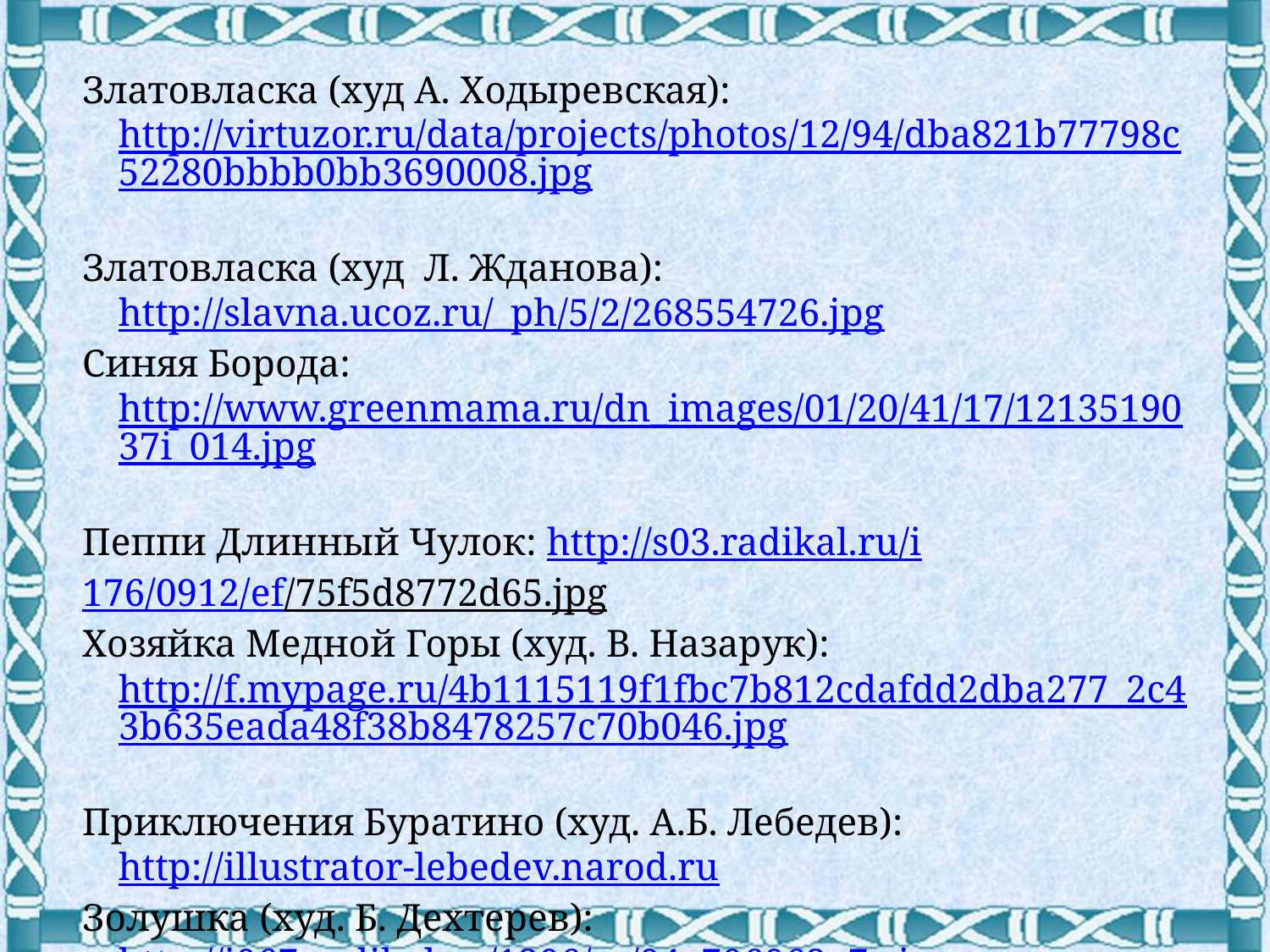

Златовласка (худ А. Ходыревская): http://virtuzor.ru/data/projects/photos/12/94/dba821b77798c52280bbbb0bb3690008.jpg
Златовласка (худ  Л. Жданова): http://slavna.ucoz.ru/_ph/5/2/268554726.jpg
Синяя Борода: http://www.greenmama.ru/dn_images/01/20/41/17/1213519037i_014.jpg
Пеппи Длинный Чулок: http://s03.radikal.ru/i
176/0912/ef/75f5d8772d65.jpg
Хозяйка Медной Горы (худ. В. Назарук): http://f.mypage.ru/4b1115119f1fbc7b812cdafdd2dba277_2c43b635eada48f38b8478257c70b046.jpg
Приключения Буратино (худ. А.Б. Лебедев): http://illustrator-lebedev.narod.ru
Золушка (худ. Б. Дехтерев): http://i067.radikal.ru/1306/cc/04e706062a7e.jpg